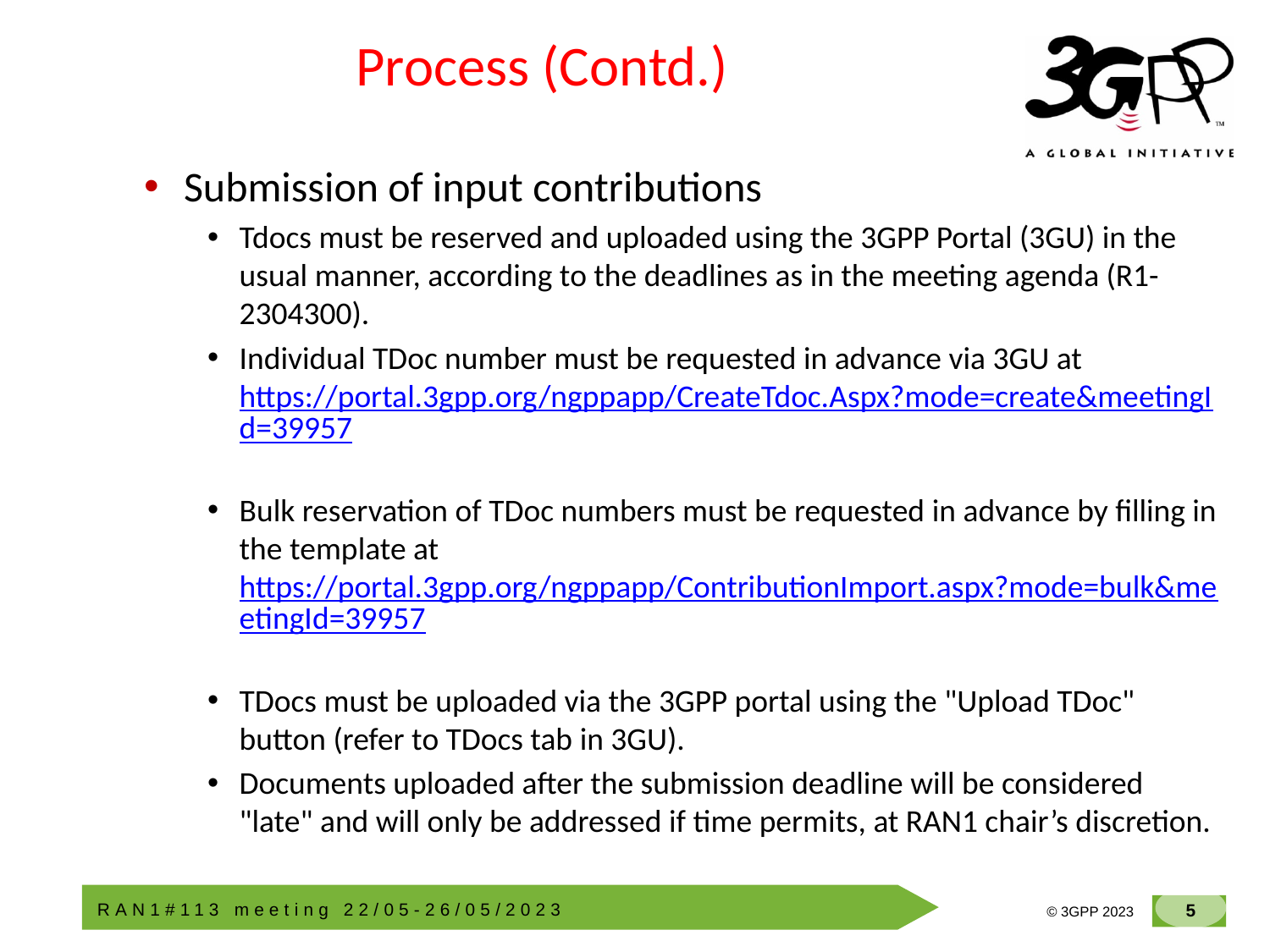

# Process (Contd.)
Submission of input contributions
Tdocs must be reserved and uploaded using the 3GPP Portal (3GU) in the usual manner, according to the deadlines as in the meeting agenda (R1-2304300).
Individual TDoc number must be requested in advance via 3GU at  https://portal.3gpp.org/ngppapp/CreateTdoc.Aspx?mode=create&meetingId=39957
Bulk reservation of TDoc numbers must be requested in advance by filling in the template at https://portal.3gpp.org/ngppapp/ContributionImport.aspx?mode=bulk&meetingId=39957
TDocs must be uploaded via the 3GPP portal using the "Upload TDoc" button (refer to TDocs tab in 3GU).
Documents uploaded after the submission deadline will be considered "late" and will only be addressed if time permits, at RAN1 chair’s discretion.